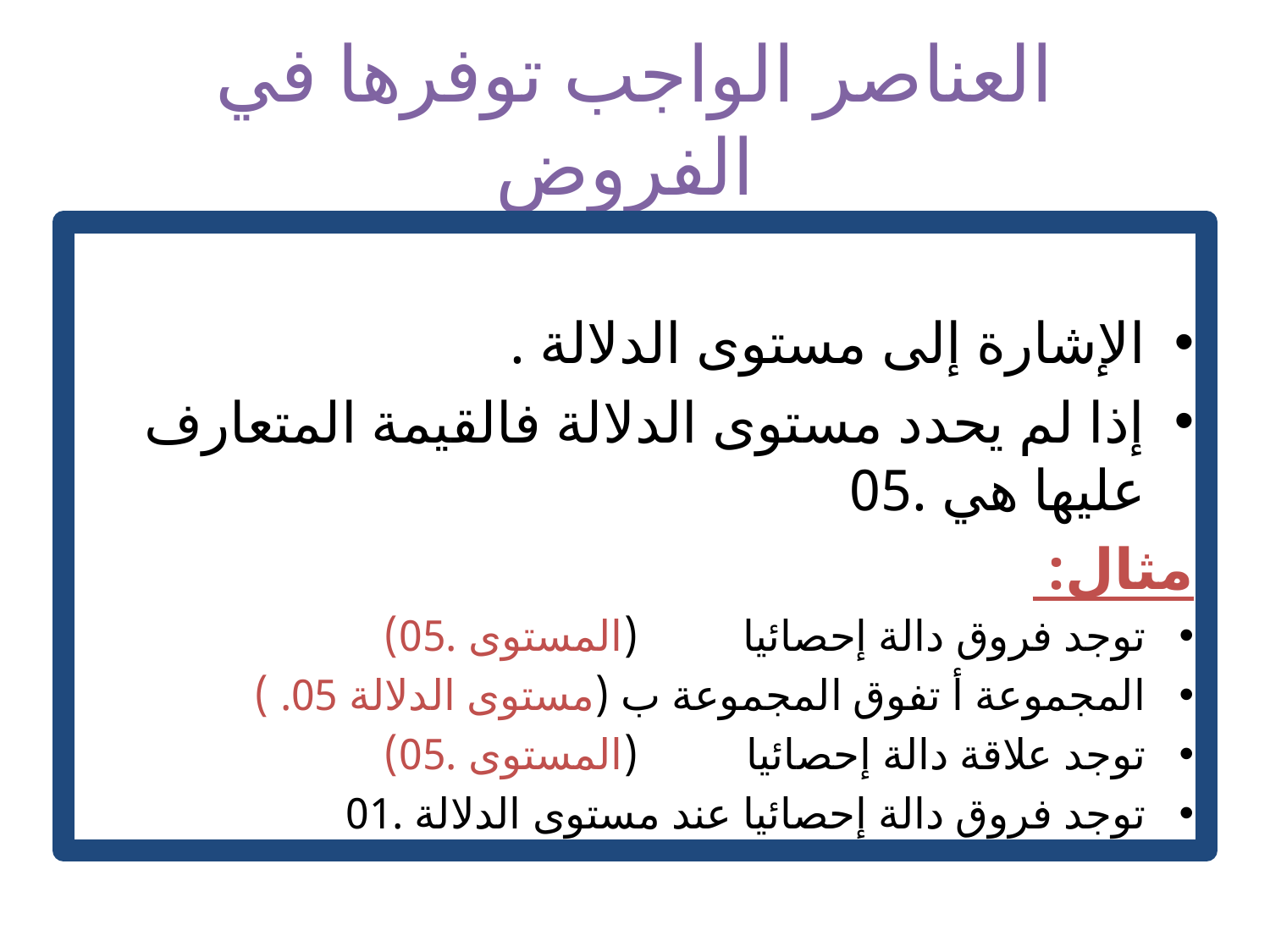

# العناصر الواجب توفرها في الفروض

الإشارة إلى مستوى الدلالة .
إذا لم يحدد مستوى الدلالة فالقيمة المتعارف عليها هي .05
مثال:
توجد فروق دالة إحصائيا		(المستوى .05)
المجموعة أ تفوق المجموعة ب 	(مستوى الدلالة 05. )
توجد علاقة دالة إحصائيا		(المستوى .05)
توجد فروق دالة إحصائيا عند مستوى الدلالة .01